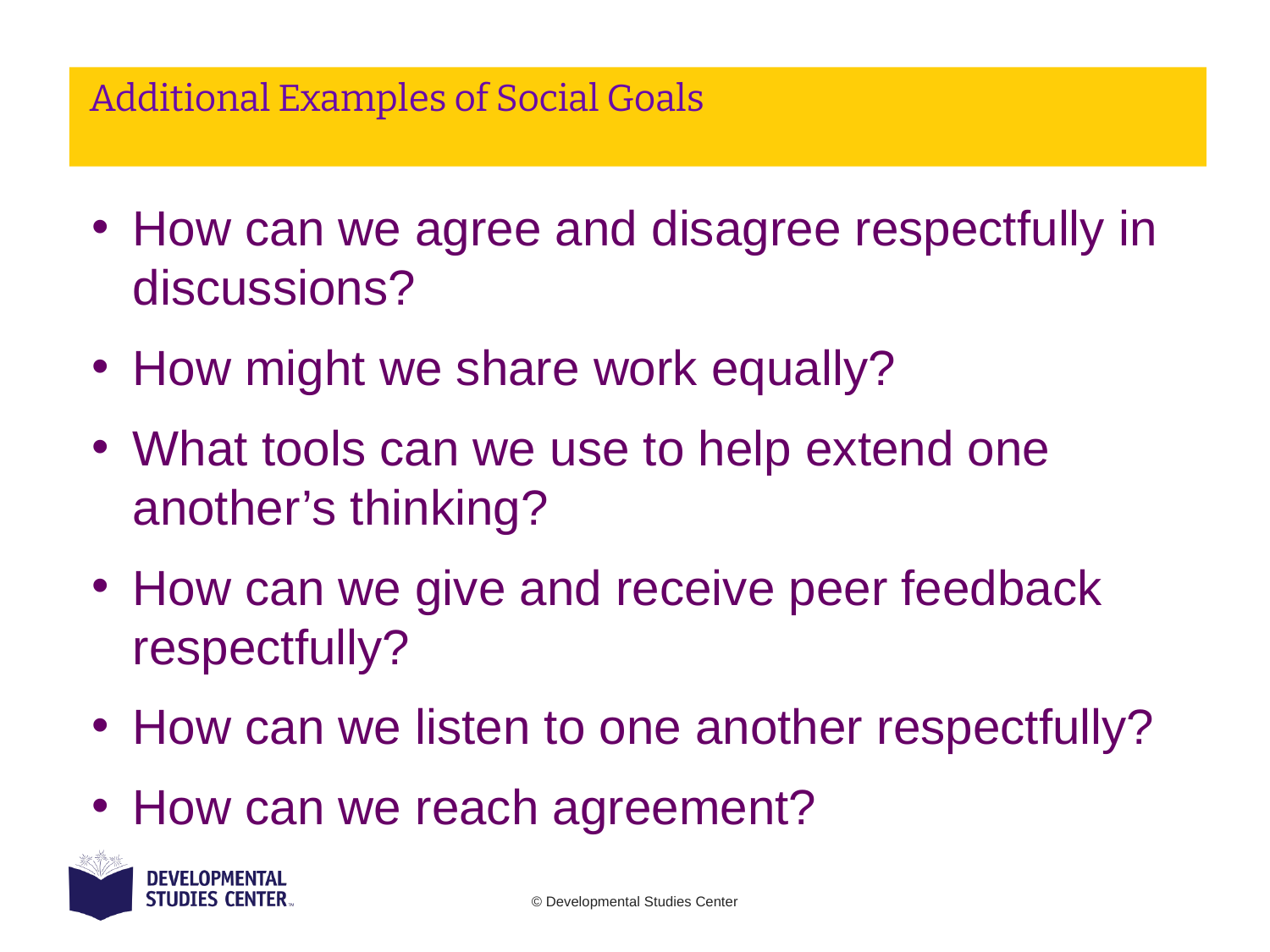

# Additional Examples of Social Goals
How can we agree and disagree respectfully in discussions?
How might we share work equally?
What tools can we use to help extend one another’s thinking?
How can we give and receive peer feedback respectfully?
How can we listen to one another respectfully?
How can we reach agreement?